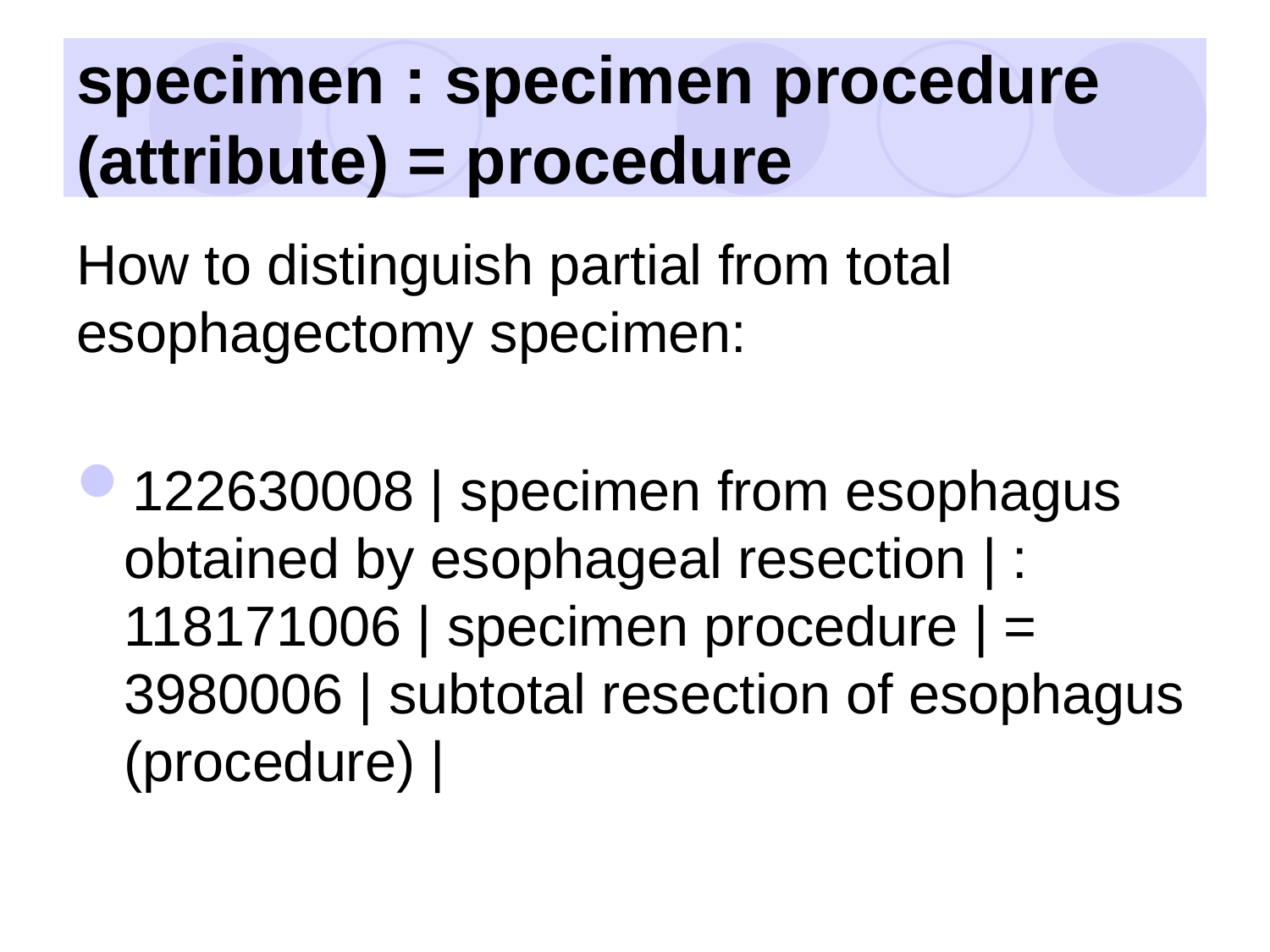

# specimen : specimen procedure (attribute) = procedure
How to distinguish partial from total esophagectomy specimen:

122630008 | specimen from esophagus obtained by esophageal resection | :
118171006 | specimen procedure | =
3980006 | subtotal resection of esophagus (procedure) |